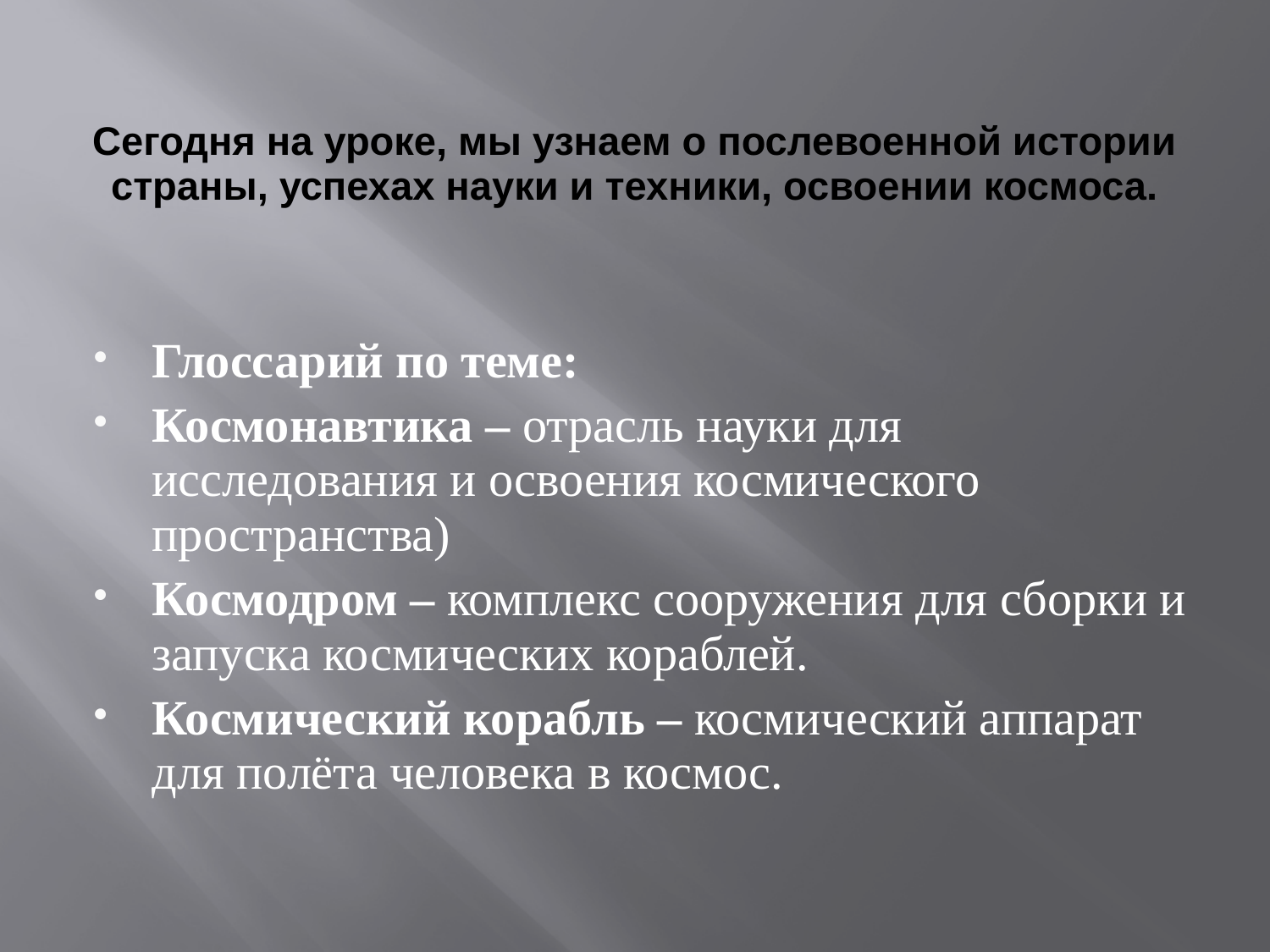

# Сегодня на уроке, мы узнаем о послевоенной истории страны, успехах науки и техники, освоении космоса.
Глоссарий по теме:
Космонавтика – отрасль науки для исследования и освоения космического пространства)
Космодром – комплекс сооружения для сборки и запуска космических кораблей.
Космический корабль – космический аппарат для полёта человека в космос.